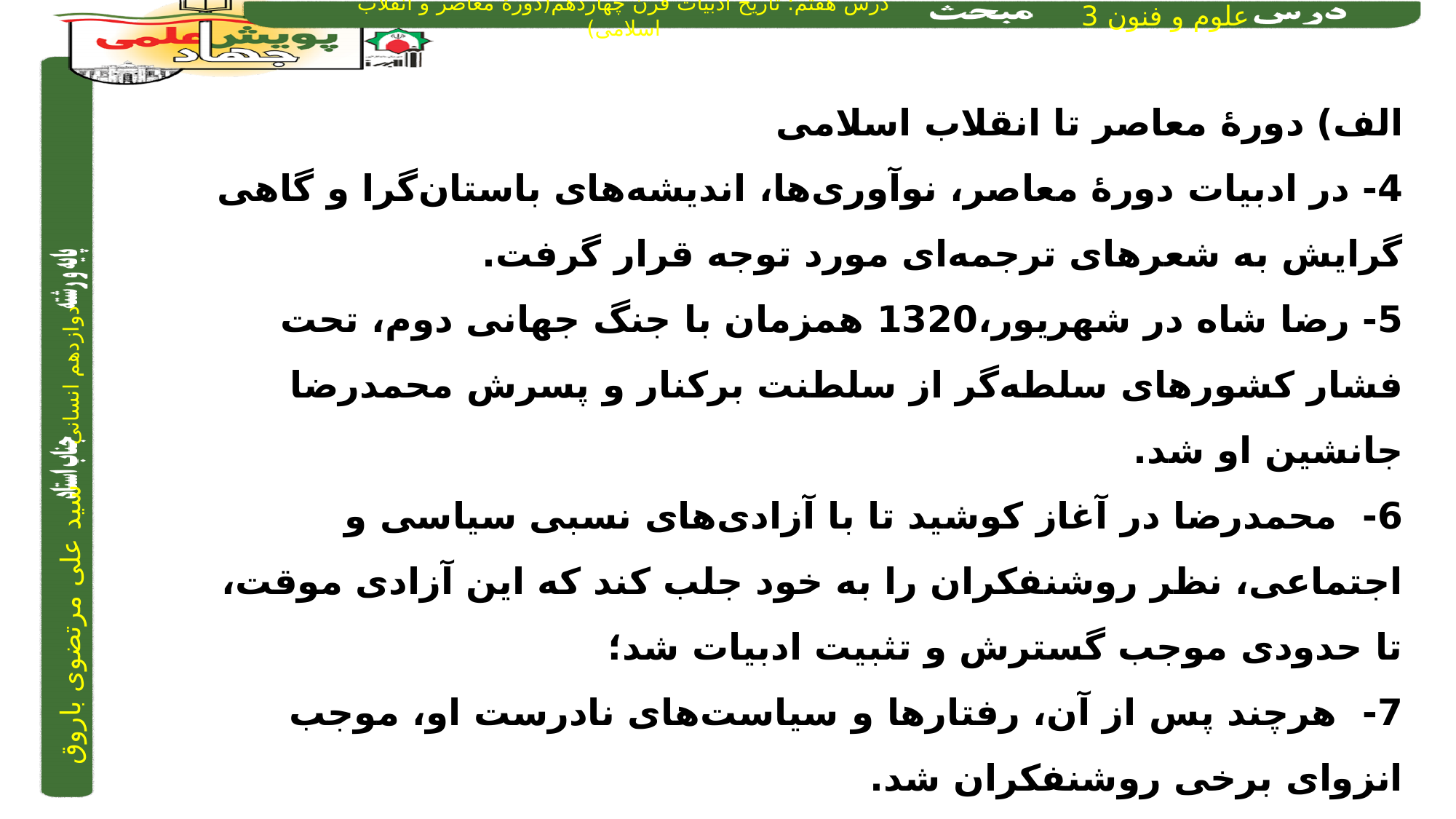

الف) دورۀ معاصر تا انقلاب اسلامی
4- در ادبیات دورۀ معاصر، نوآوری‌ها، اندیشه‌های باستان‌گرا و گاهی گرایش به شعرهای ترجمه‌ای مورد توجه قرار گرفت.
5- رضا شاه در شهریور،1320 همزمان با جنگ جهانی دوم، تحت فشار کشورهای سلطه‌گر از سلطنت برکنار و پسرش محمدرضا جانشین او شد.
6-  محمدرضا در آغاز کوشید تا با آزادی‌های نسبی سیاسی و اجتماعی، نظر روشنفکران را به خود جلب کند که این آزادی موقت، تا حدودی موجب گسترش و تثبیت ادبیات شد؛
7-  هرچند پس از آن، رفتارها و سیاست‌های نادرست او، موجب انزوای برخی روشنفکران شد.